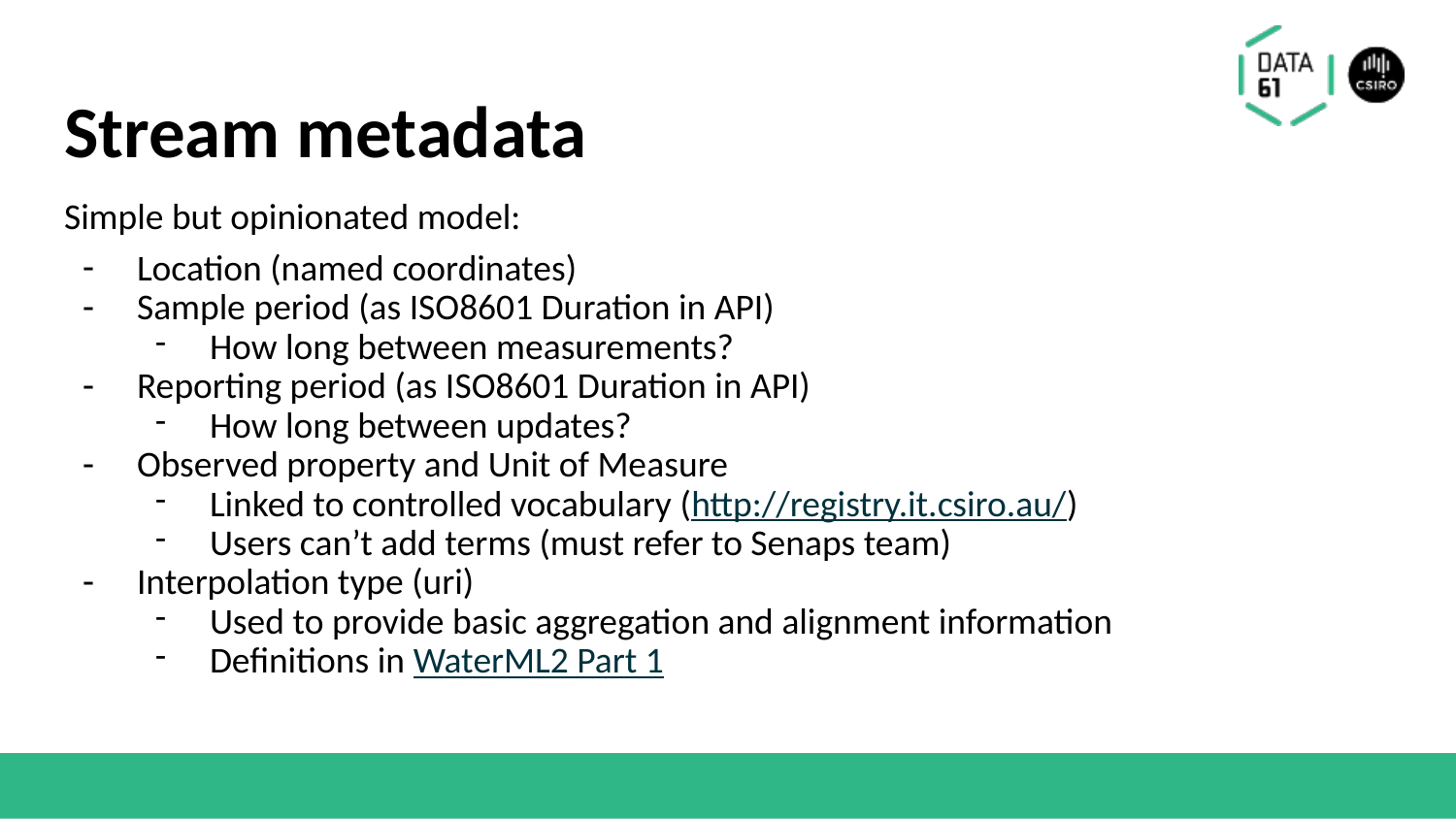

# Stream metadata
Simple but opinionated model:
Location (named coordinates)
Sample period (as ISO8601 Duration in API)
How long between measurements?
Reporting period (as ISO8601 Duration in API)
How long between updates?
Observed property and Unit of Measure
Linked to controlled vocabulary (http://registry.it.csiro.au/)
Users can’t add terms (must refer to Senaps team)
Interpolation type (uri)
Used to provide basic aggregation and alignment information
Definitions in WaterML2 Part 1